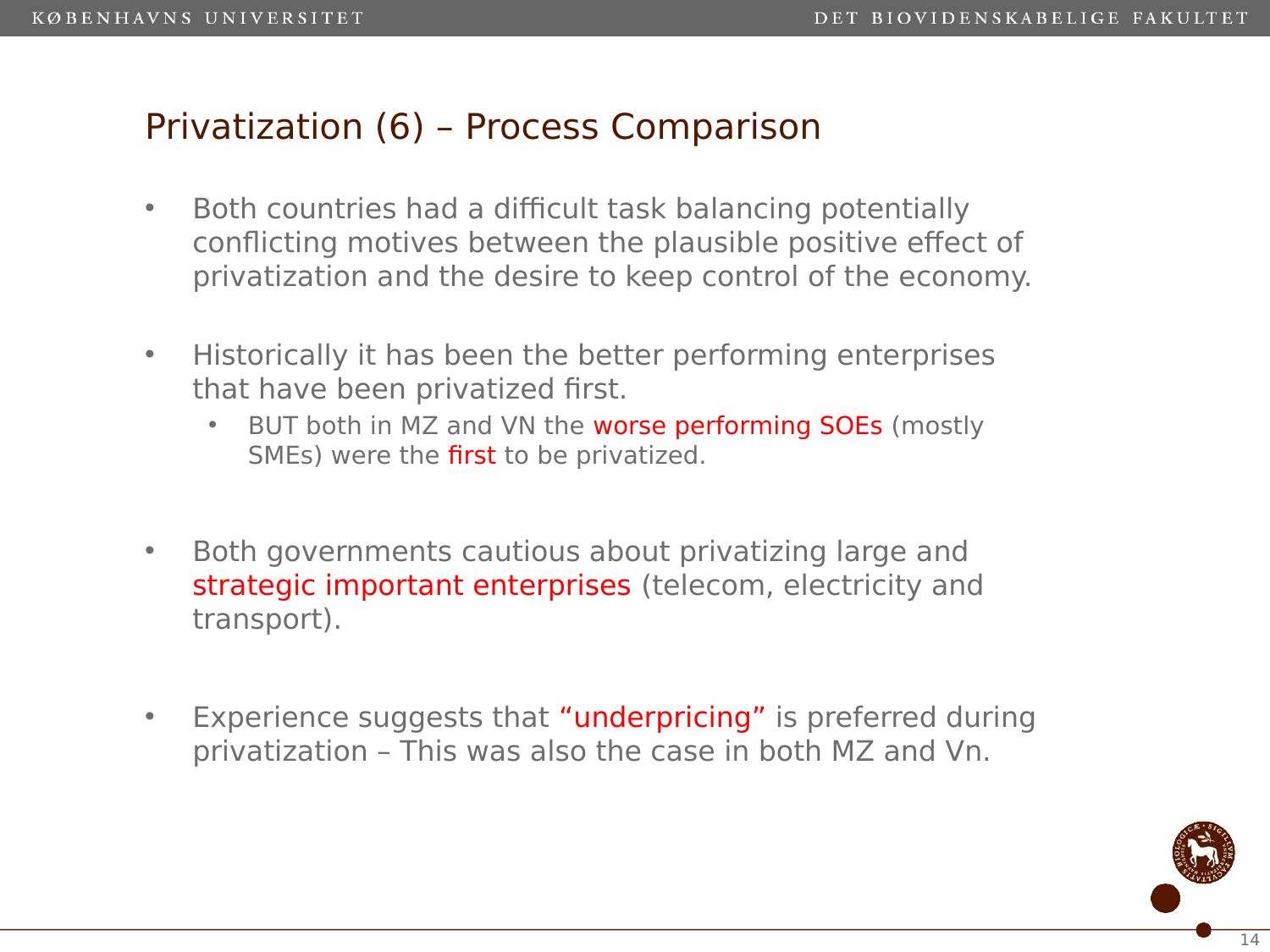

# Privatization (6) – Process Comparison
Both countries had a difficult task balancing potentially conflicting motives between the plausible positive effect of privatization and the desire to keep control of the economy.

Historically it has been the better performing enterprises that have been privatized first.
BUT both in MZ and VN the worse performing SOEs (mostly SMEs) were the first to be privatized.

Both governments cautious about privatizing large and strategic important enterprises (telecom, electricity and transport).

Experience suggests that “underpricing” is preferred during privatization – This was also the case in both MZ and Vn.